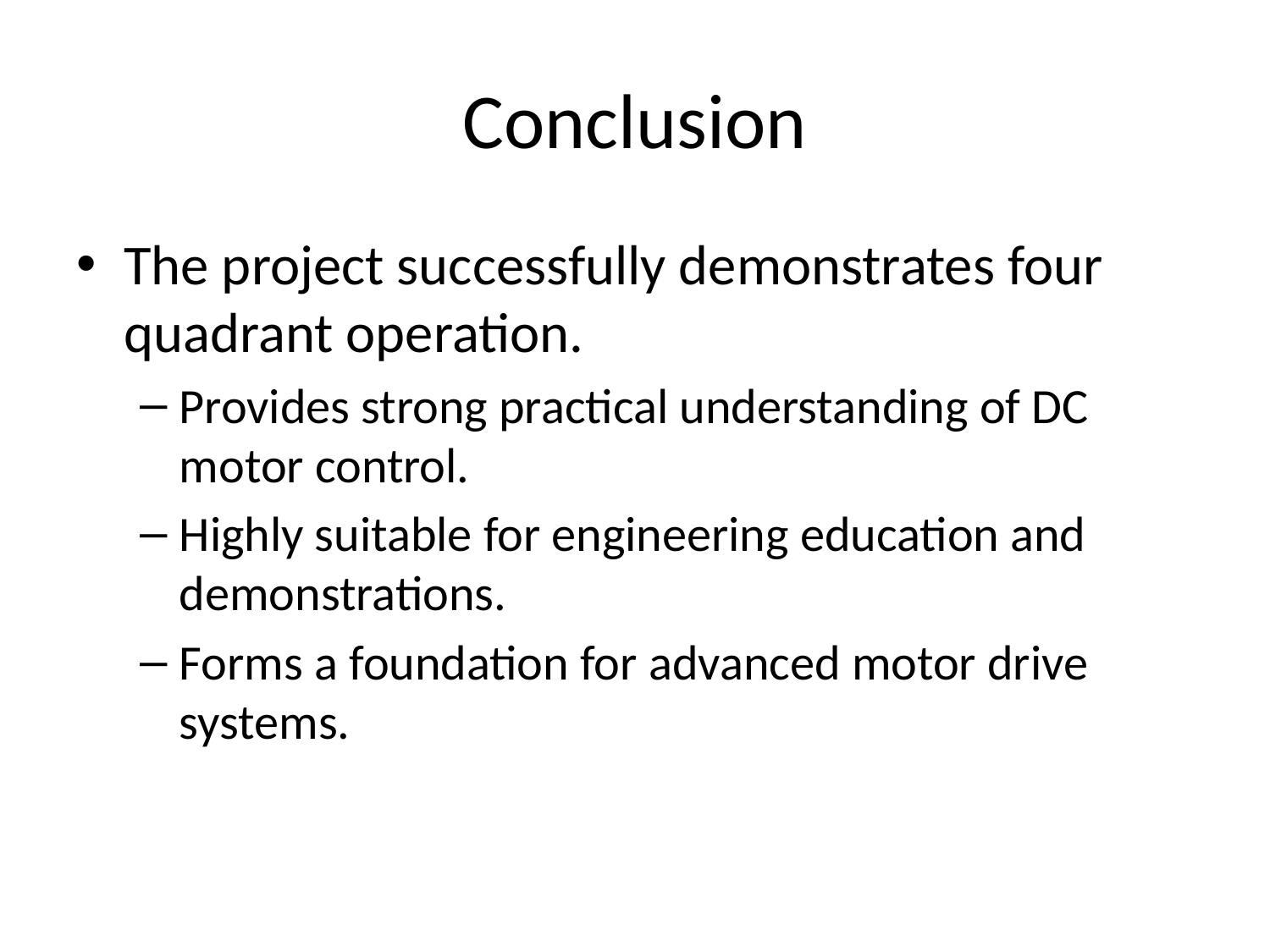

# Conclusion
The project successfully demonstrates four quadrant operation.
Provides strong practical understanding of DC motor control.
Highly suitable for engineering education and demonstrations.
Forms a foundation for advanced motor drive systems.